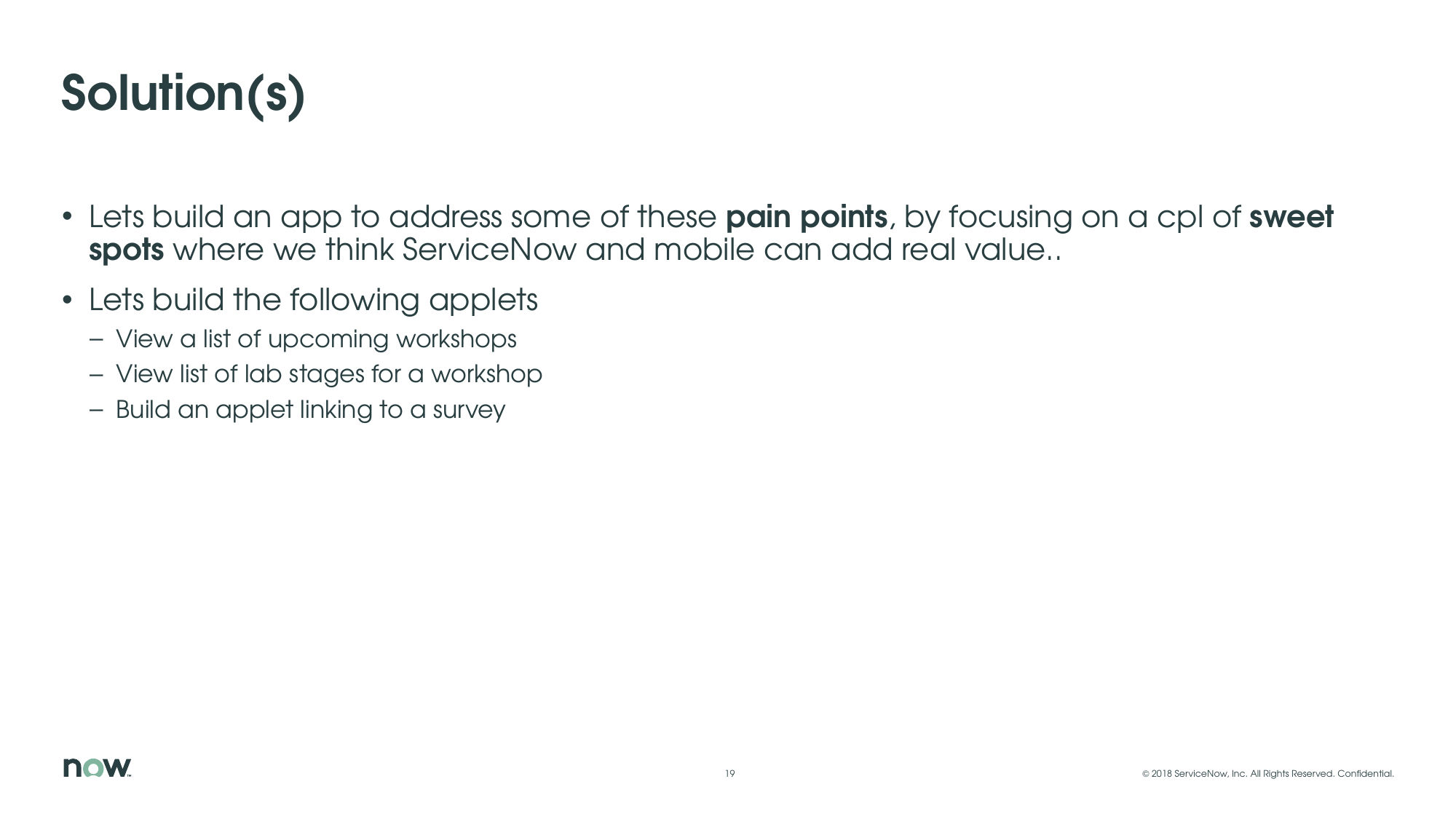

# Solution(s)
Lets build an app to address some of these pain points, by focusing on a cpl of sweet spots where we think ServiceNow and mobile can add real value..
Lets build the following applets
View a list of upcoming workshops
View list of lab stages for a workshop
Build an applet linking to a survey